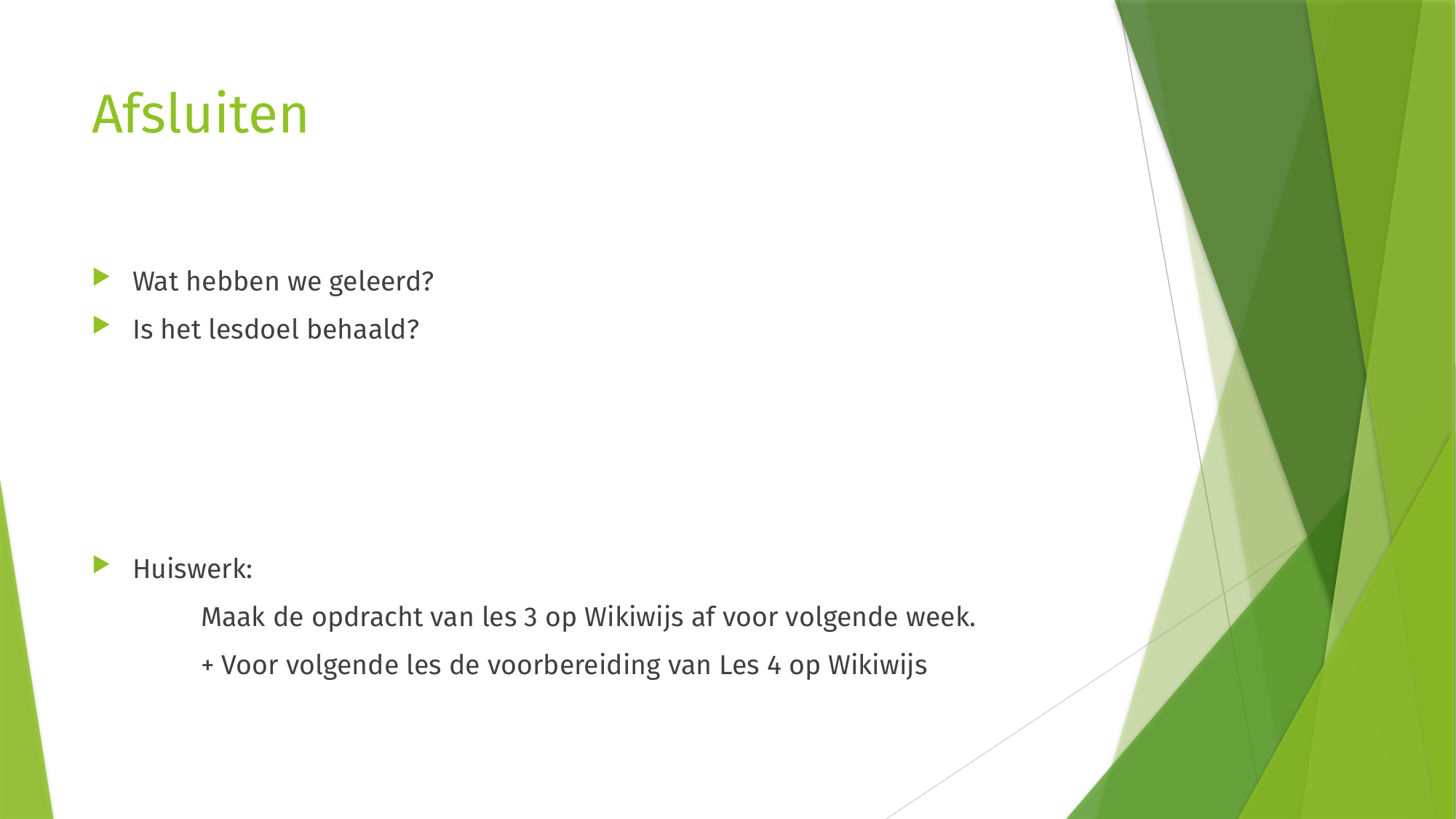

# Afsluiten
Wat hebben we geleerd?
Is het lesdoel behaald?

Huiswerk:
	Maak de opdracht van les 3 op Wikiwijs af voor volgende week.
	+ Voor volgende les de voorbereiding van Les 4 op Wikiwijs